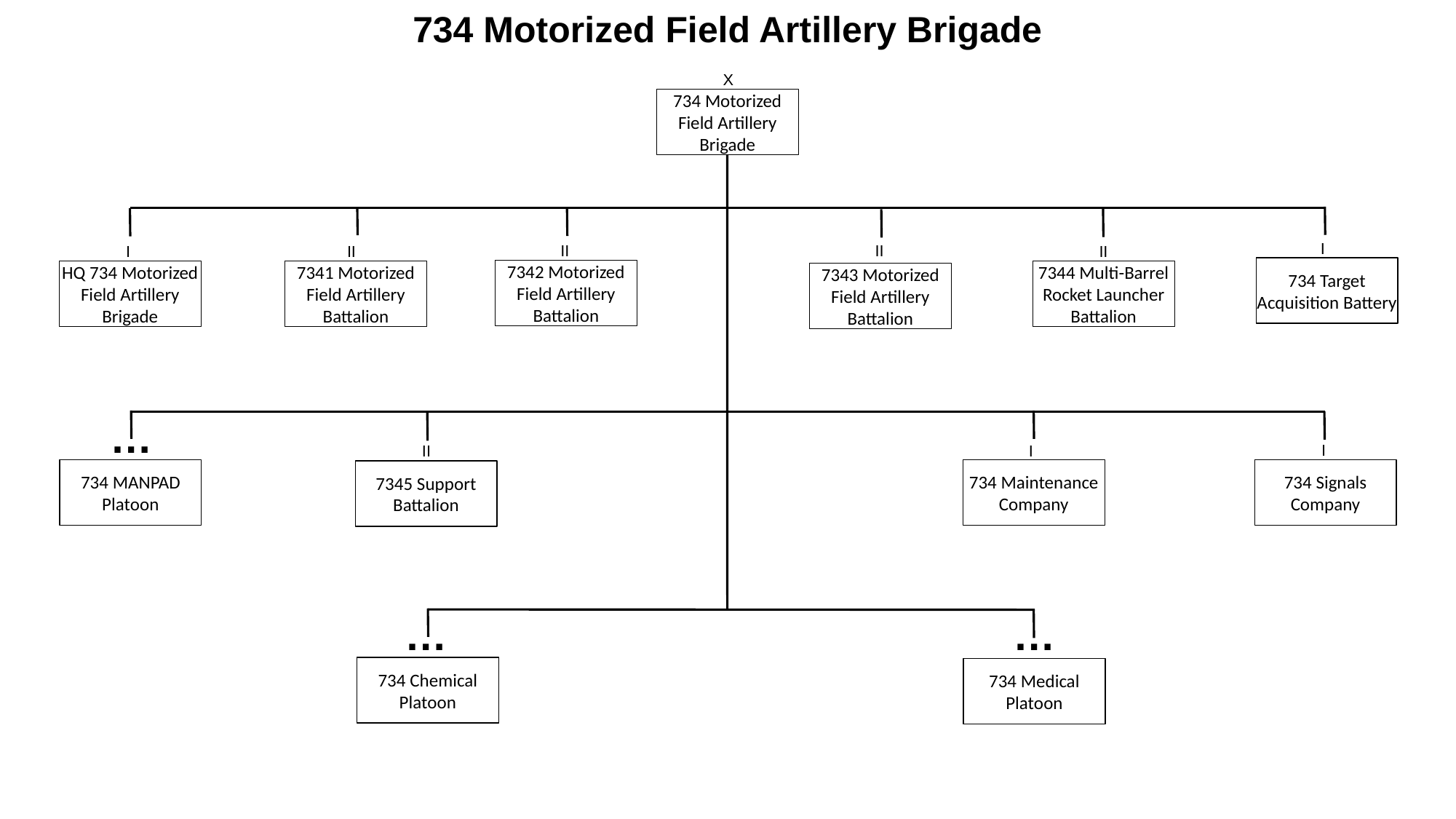

# 734 Motorized Field Artillery Brigade
X
734 Motorized Field Artillery Brigade
I
II
II
II
II
I
734 Target Acquisition Battery
7342 Motorized Field Artillery Battalion
7341 Motorized Field Artillery Battalion
7344 Multi-Barrel Rocket Launcher Battalion
HQ 734 Motorized Field Artillery Brigade
7343 Motorized Field Artillery Battalion
…
I
II
I
734 Maintenance Company
734 MANPAD
Platoon
734 Signals Company
7345 Support Battalion
…
…
734 Chemical Platoon
734 Medical
Platoon